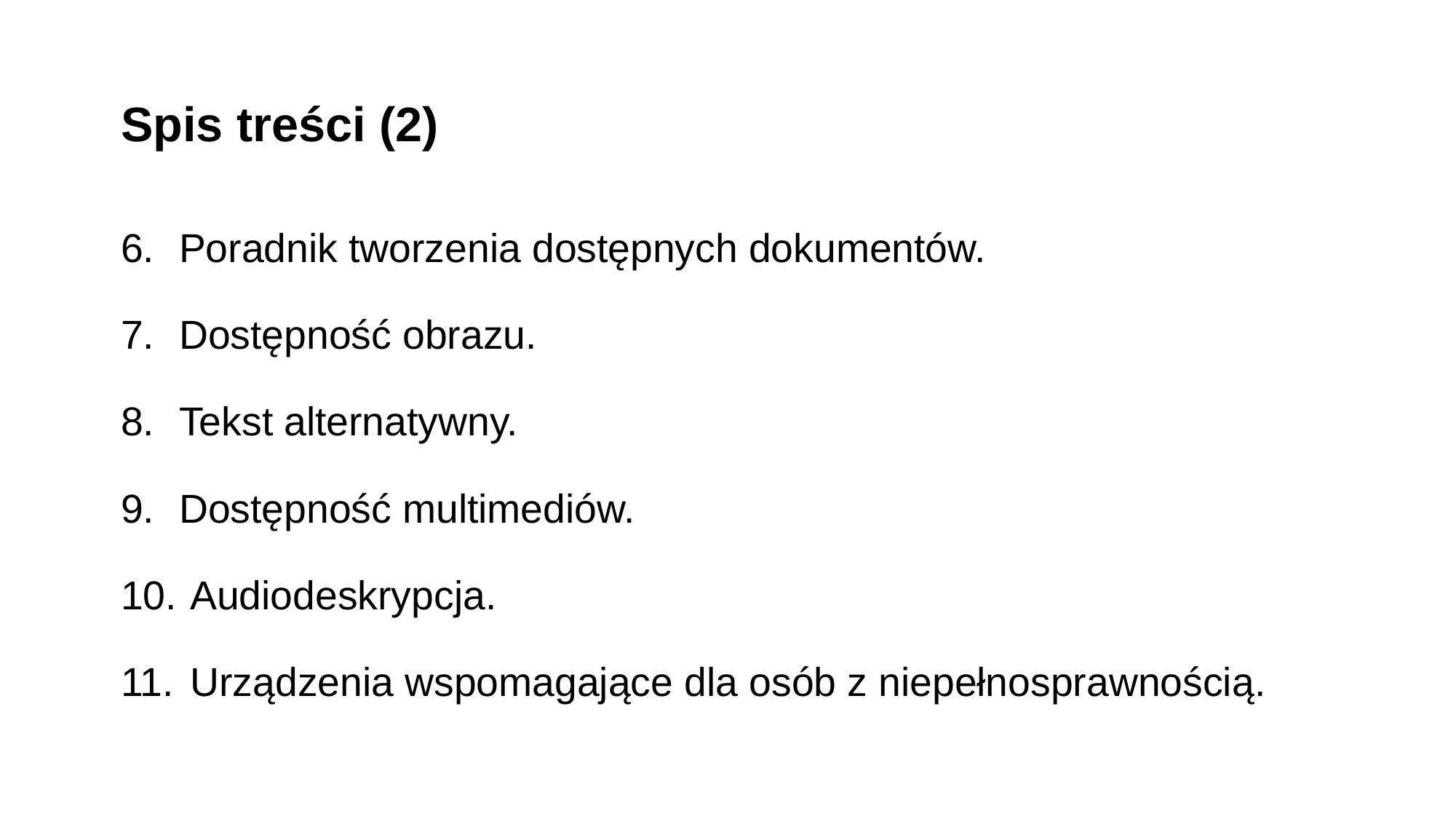

# Spis treści (2)
Poradnik tworzenia dostępnych dokumentów.
Dostępność obrazu.
Tekst alternatywny.
Dostępność multimediów.
 Audiodeskrypcja.
 Urządzenia wspomagające dla osób z niepełnosprawnością.